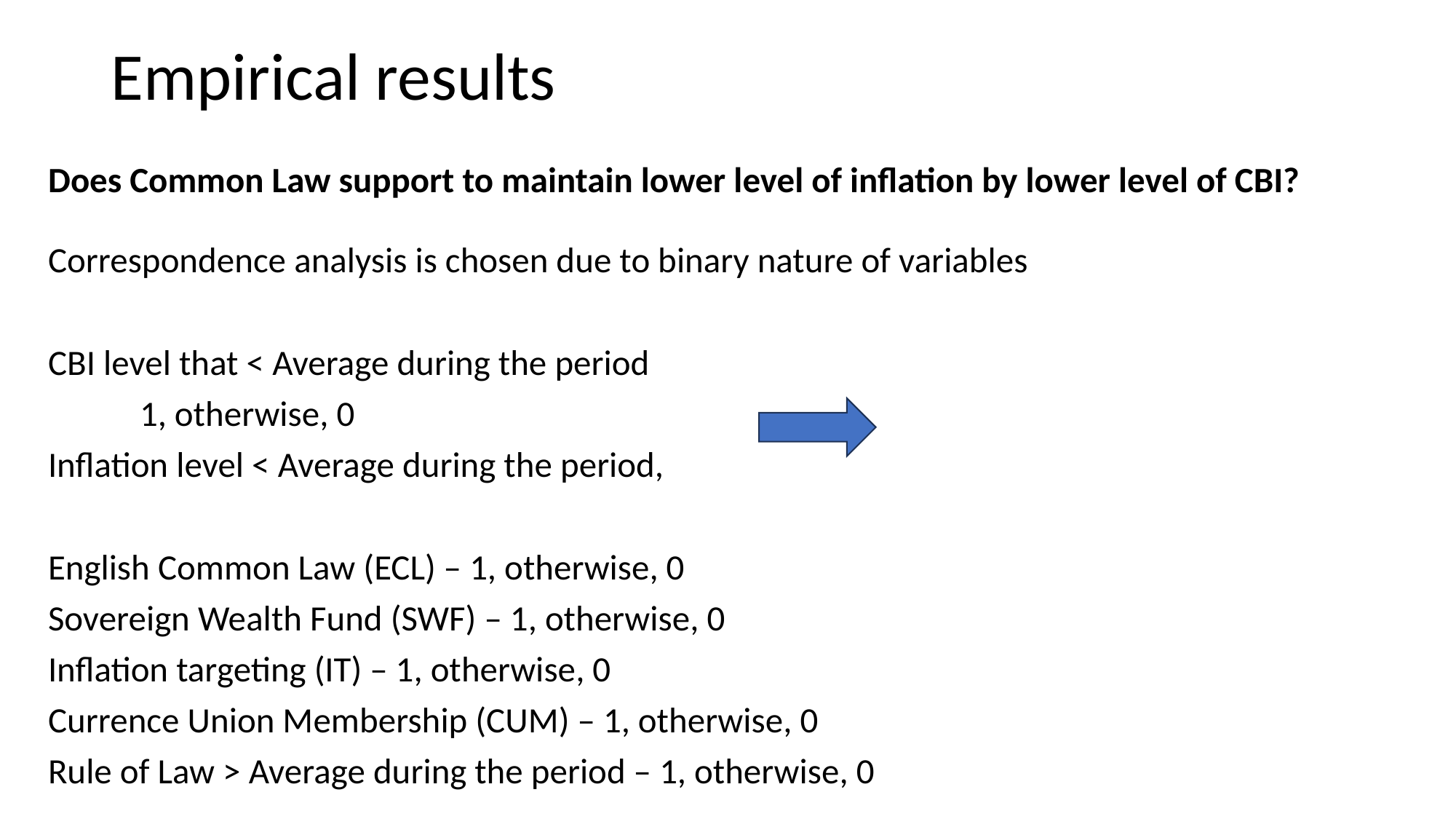

# Empirical results
Does Common Law support to maintain lower level of inflation by lower level of CBI?

Correspondence analysis is chosen due to binary nature of variables

CBI level that < Average during the period
								1, otherwise, 0
Inflation level < Average during the period,

English Common Law (ECL) – 1, otherwise, 0
Sovereign Wealth Fund (SWF) – 1, otherwise, 0
Inflation targeting (IT) – 1, otherwise, 0
Currence Union Membership (CUM) – 1, otherwise, 0
Rule of Law > Average during the period – 1, otherwise, 0